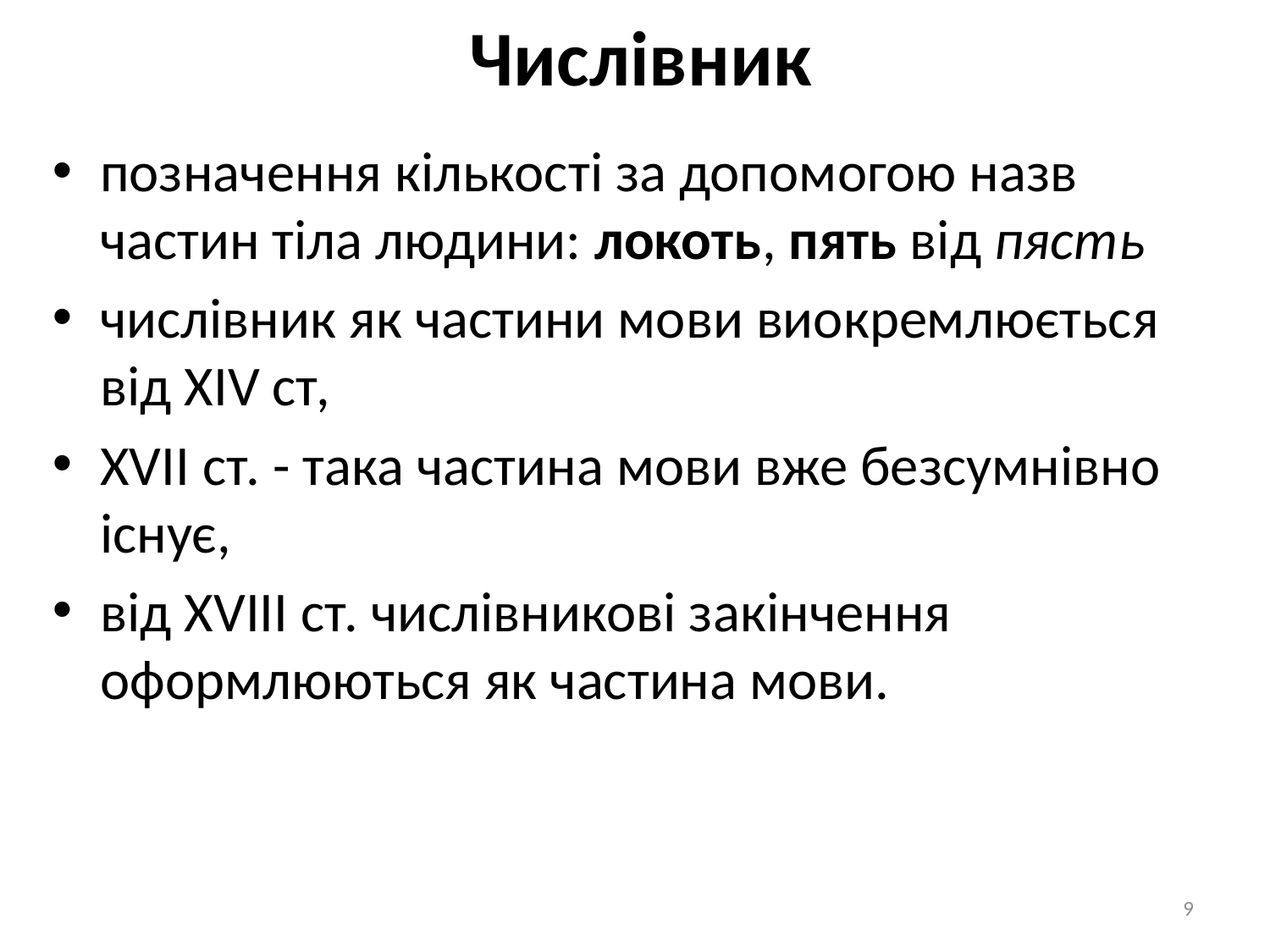

# Числівник
позначення кількості за допомогою назв частин тіла людини: локоть, пять від пясть
числівник як частини мови виокремлюється від XIV ст,
XVII ст. - така частина мови вже безсумнівно існує,
від XVIII ст. числівникові закінчення оформлюються як частина мови.
9